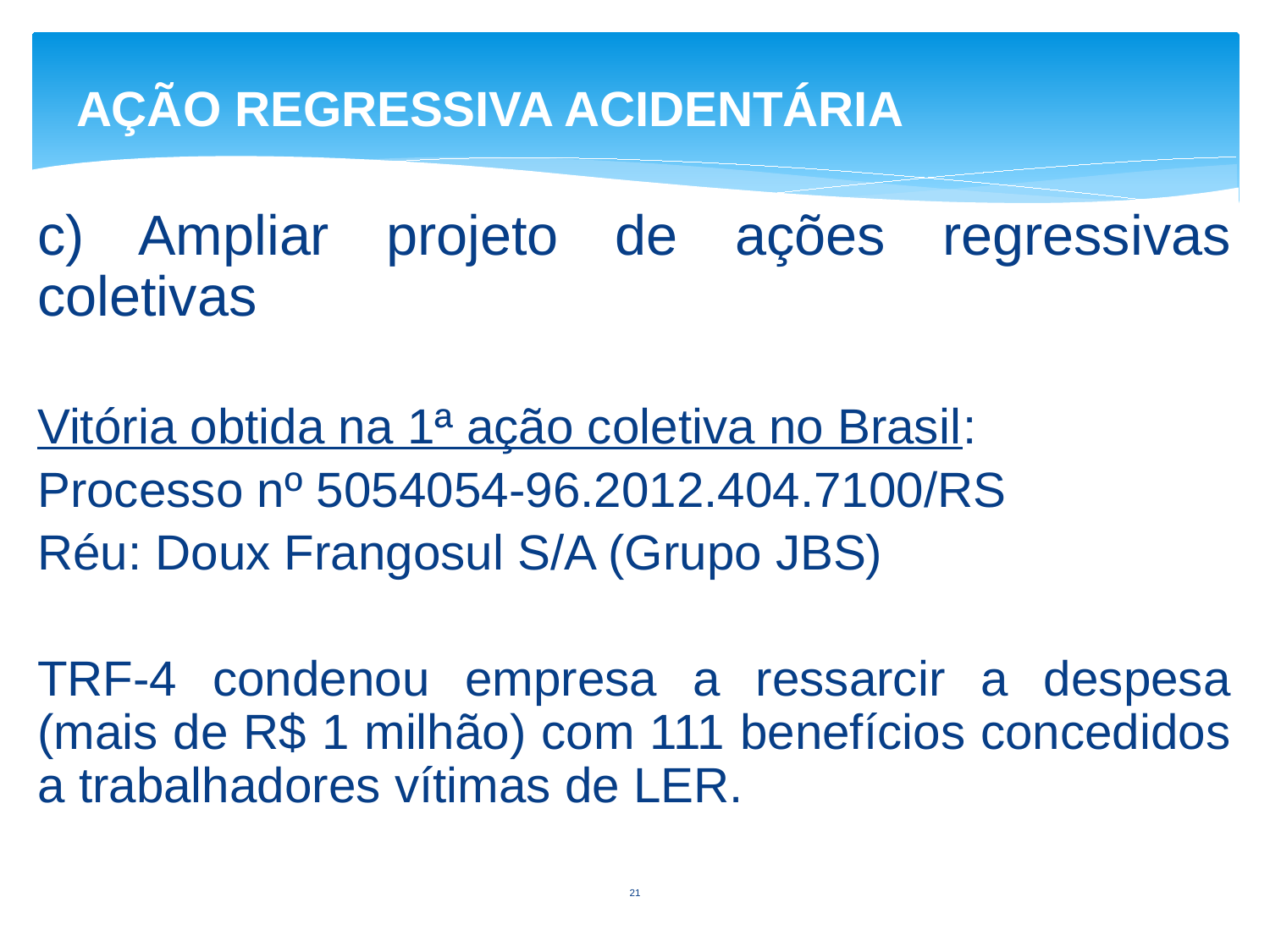

# AÇÃO REGRESSIVA ACIDENTÁRIA
c) Ampliar projeto de ações regressivas coletivas

Vitória obtida na 1ª ação coletiva no Brasil:
Processo nº 5054054-96.2012.404.7100/RS
Réu: Doux Frangosul S/A (Grupo JBS)

TRF-4 condenou empresa a ressarcir a despesa (mais de R$ 1 milhão) com 111 benefícios concedidos a trabalhadores vítimas de LER.
21